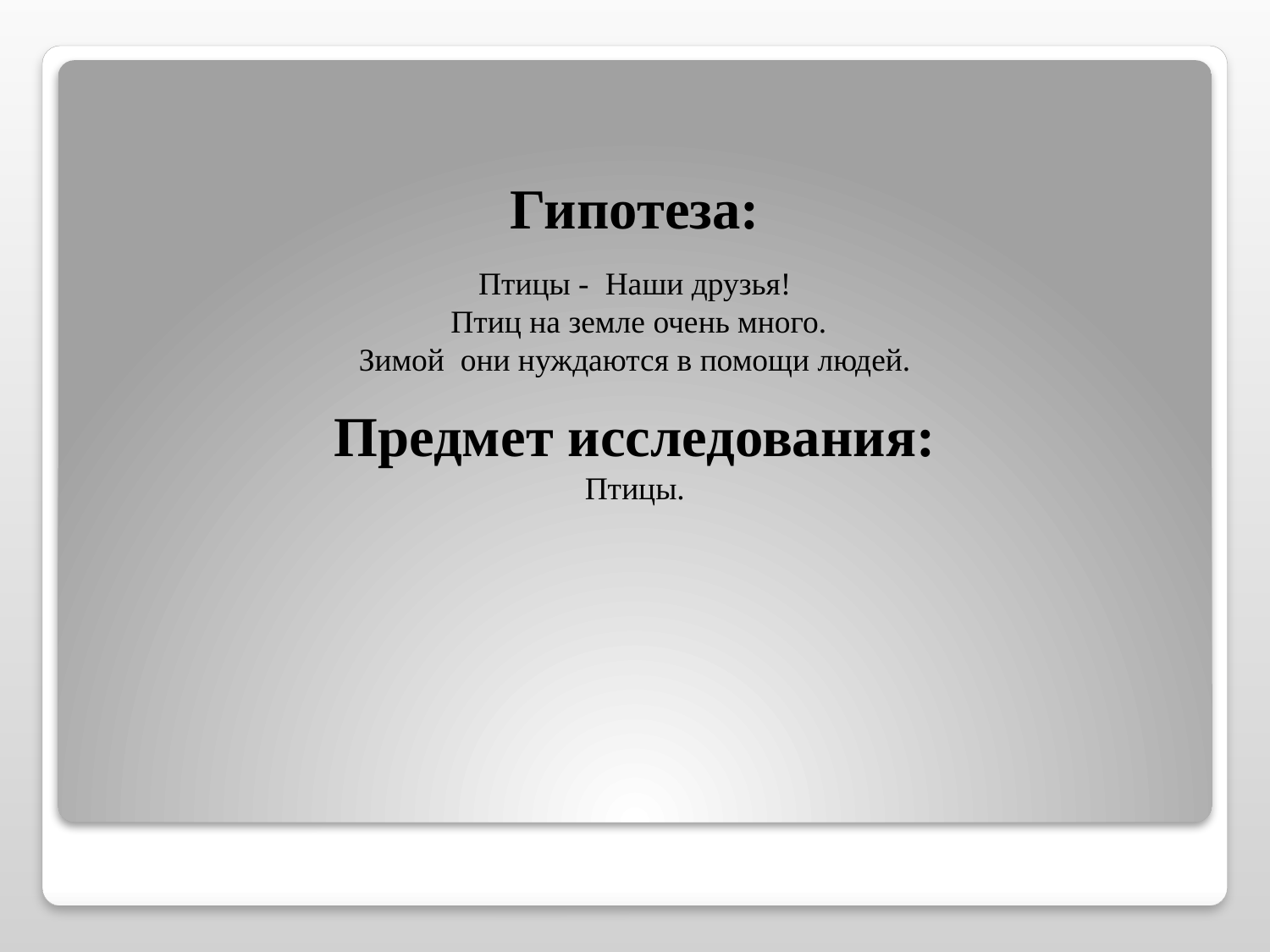

Гипотеза:
Птицы -  Наши друзья!
 Птиц на земле очень много.
Зимой  они нуждаются в помощи людей.
Предмет исследования:
Птицы.